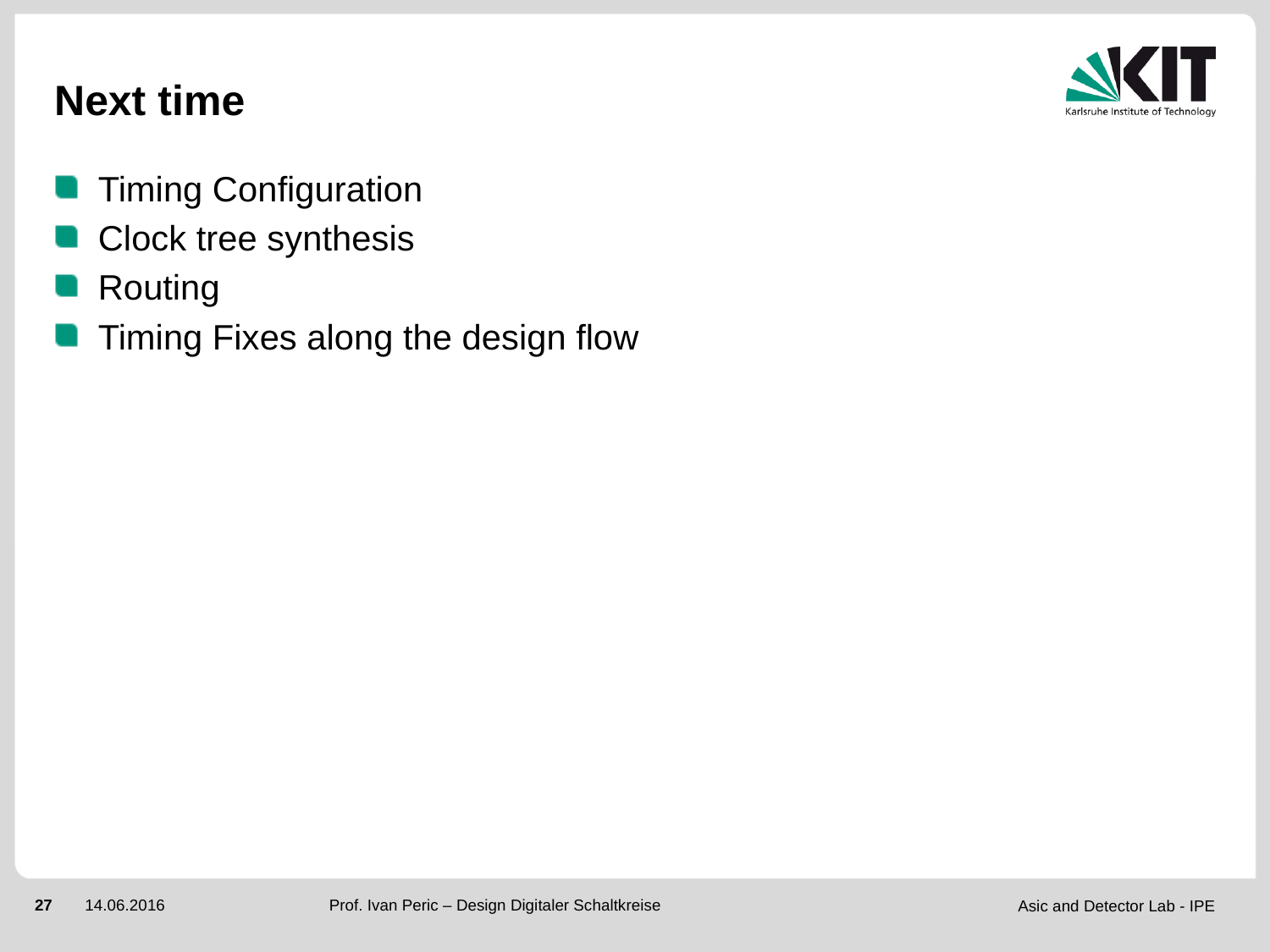

# Next time
Timing Configuration
Clock tree synthesis
Routing
Timing Fixes along the design flow